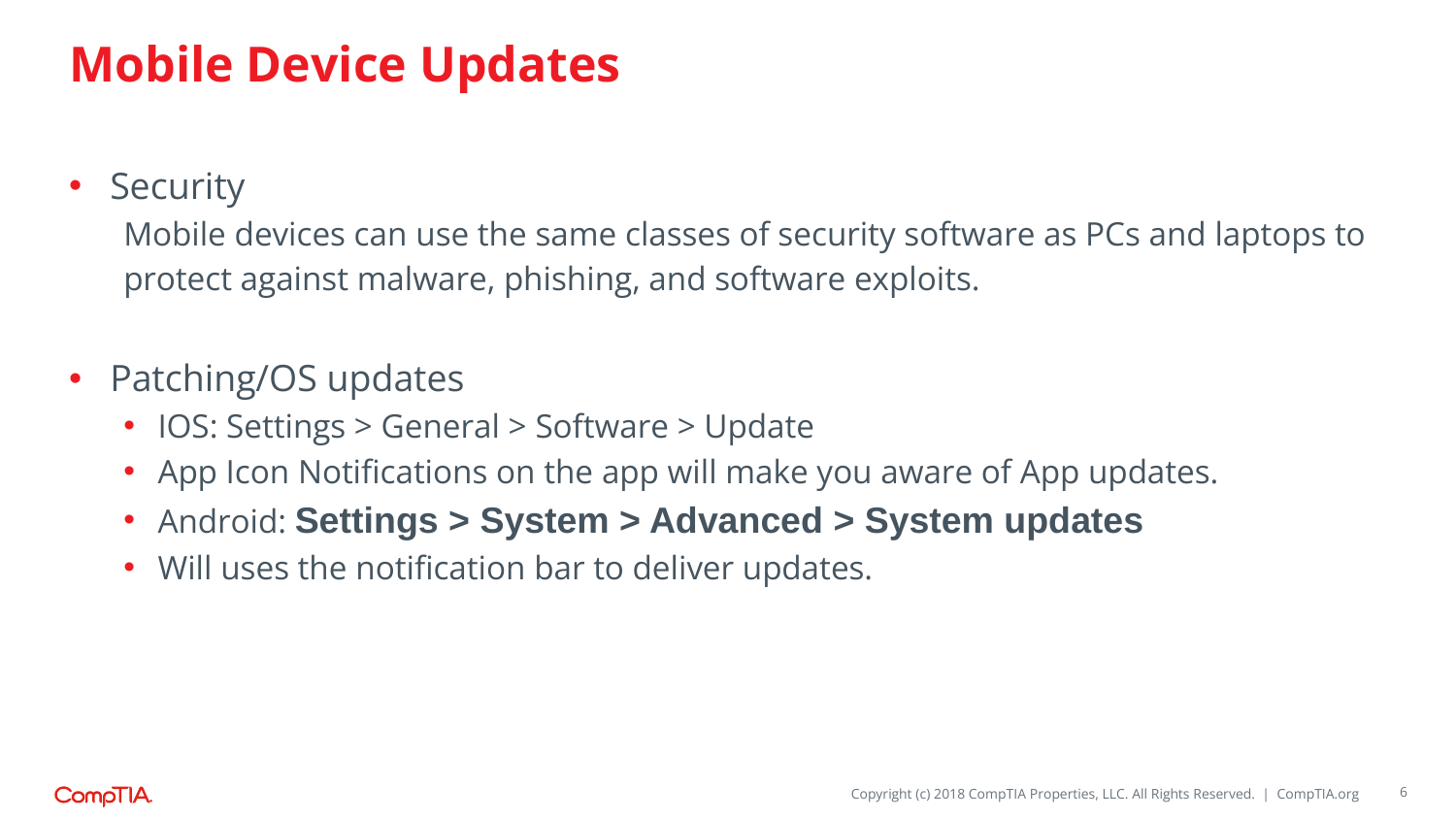

# Mobile Device Updates
Security
Mobile devices can use the same classes of security software as PCs and laptops to
protect against malware, phishing, and software exploits.

Patching/OS updates
IOS: Settings > General > Software > Update
App Icon Notifications on the app will make you aware of App updates.
Android: Settings > System > Advanced > System updates
Will uses the notification bar to deliver updates.

6